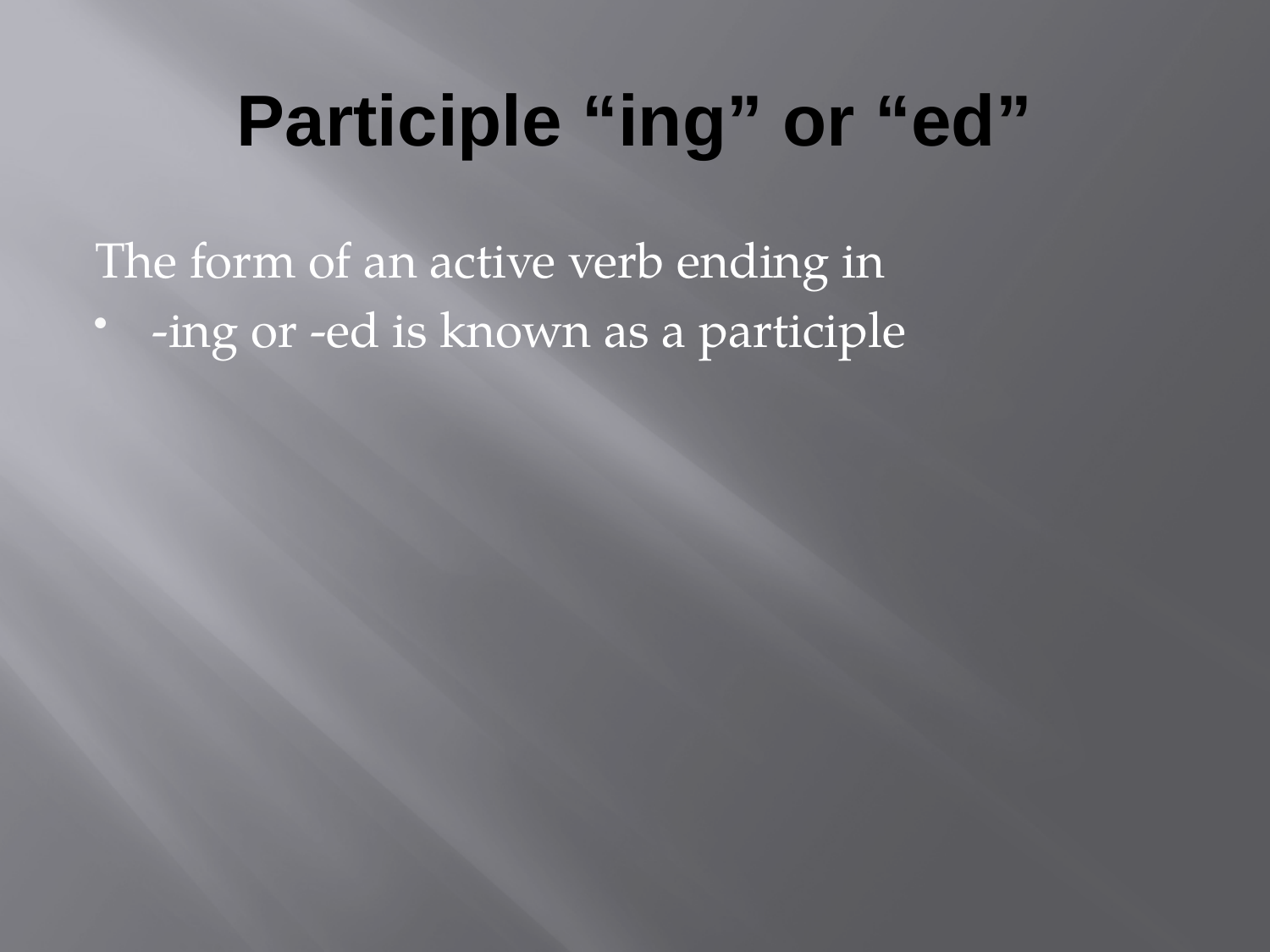

# Participle “ing” or “ed”
The form of an active verb ending in
-ing or -ed is known as a participle